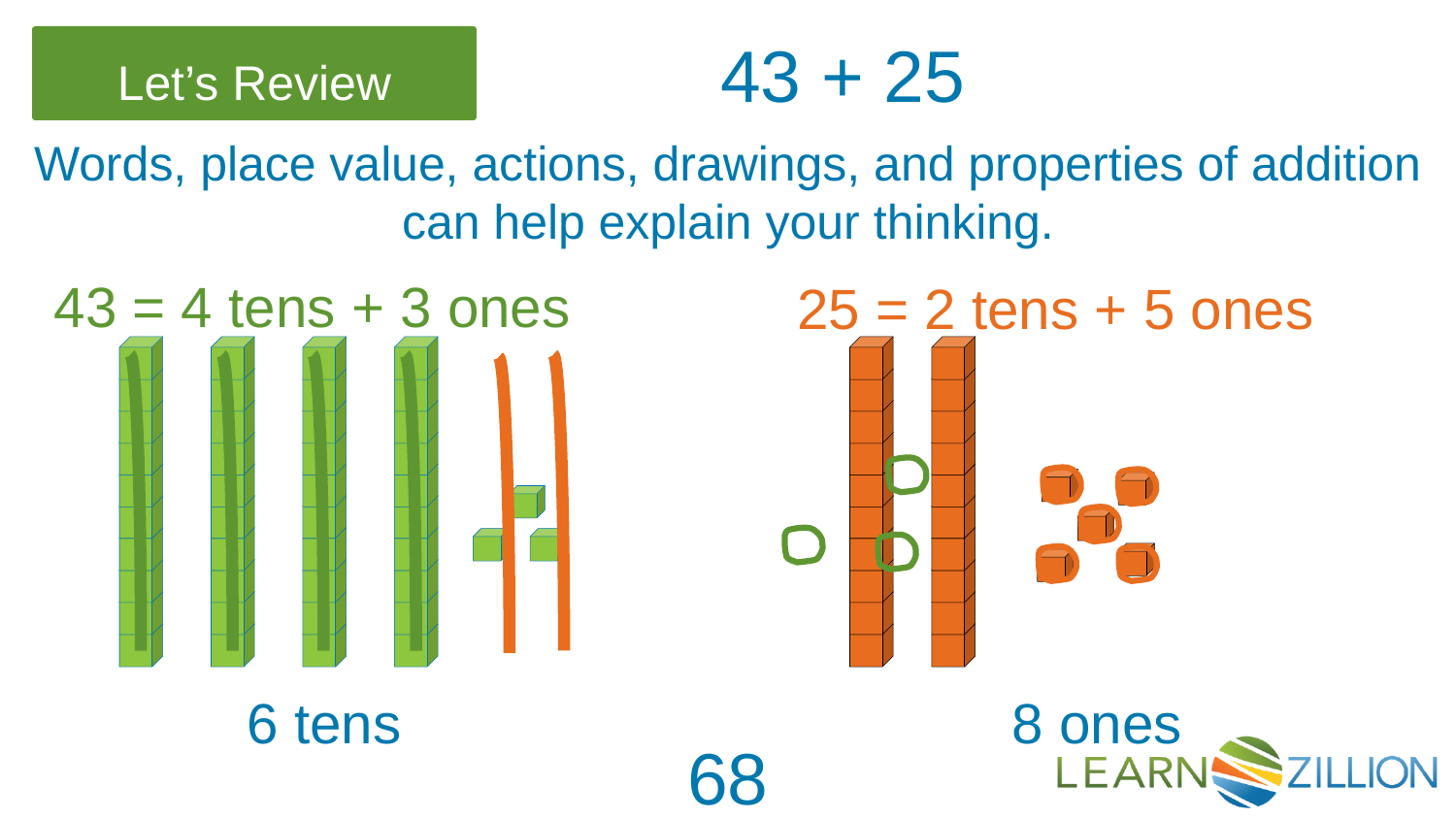

43 + 25
Words, place value, actions, drawings, and properties of addition can help explain your thinking.
43 = 4 tens + 3 ones
25 = 2 tens + 5 ones

6 tens
8 ones
68